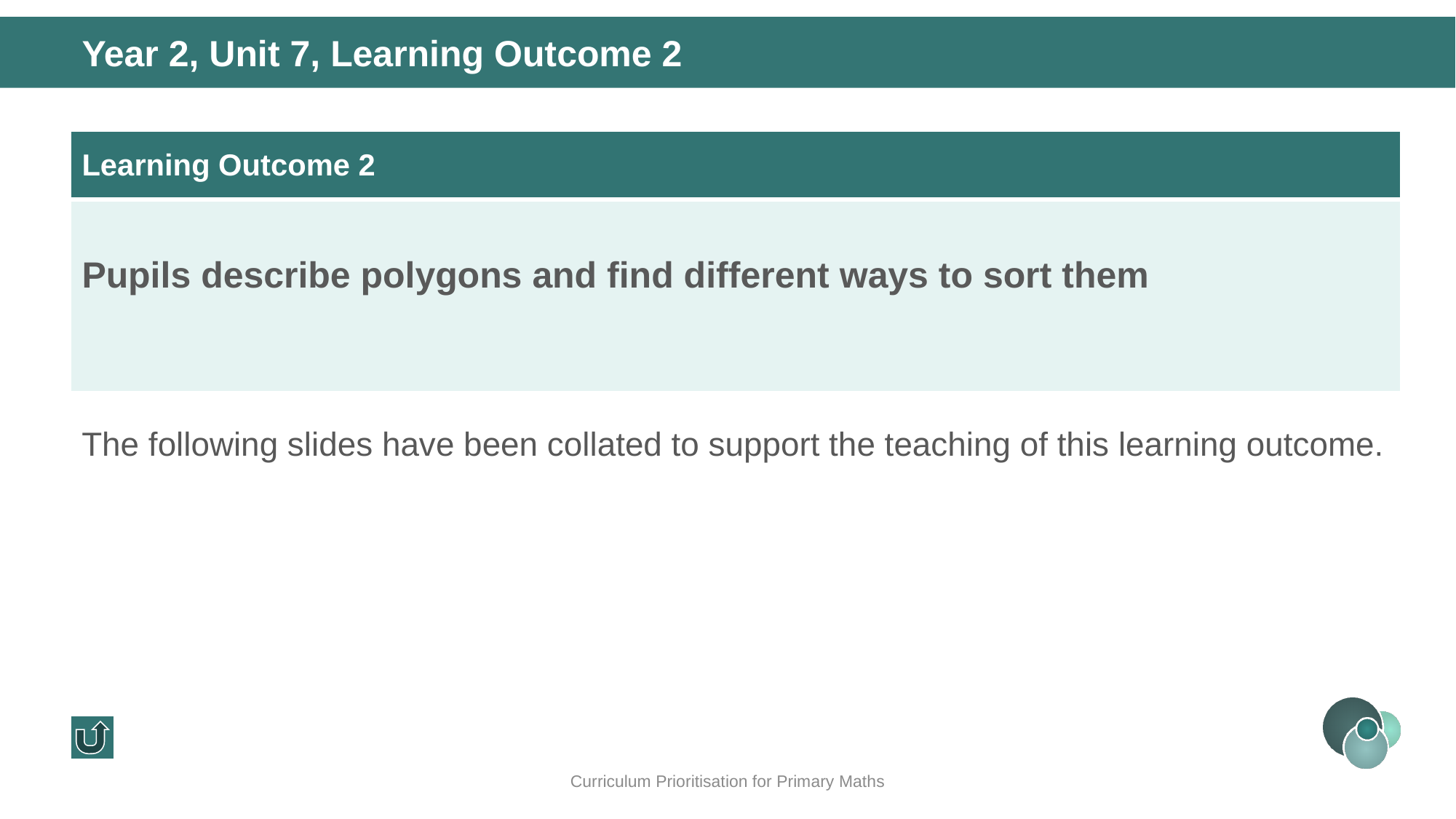

Year 2, Unit 7, Learning Outcome 2
| Learning Outcome 2 |
| --- |
| Pupils describe polygons and find different ways to sort them |
The following slides have been collated to support the teaching of this learning outcome.

Curriculum Prioritisation for Primary Maths